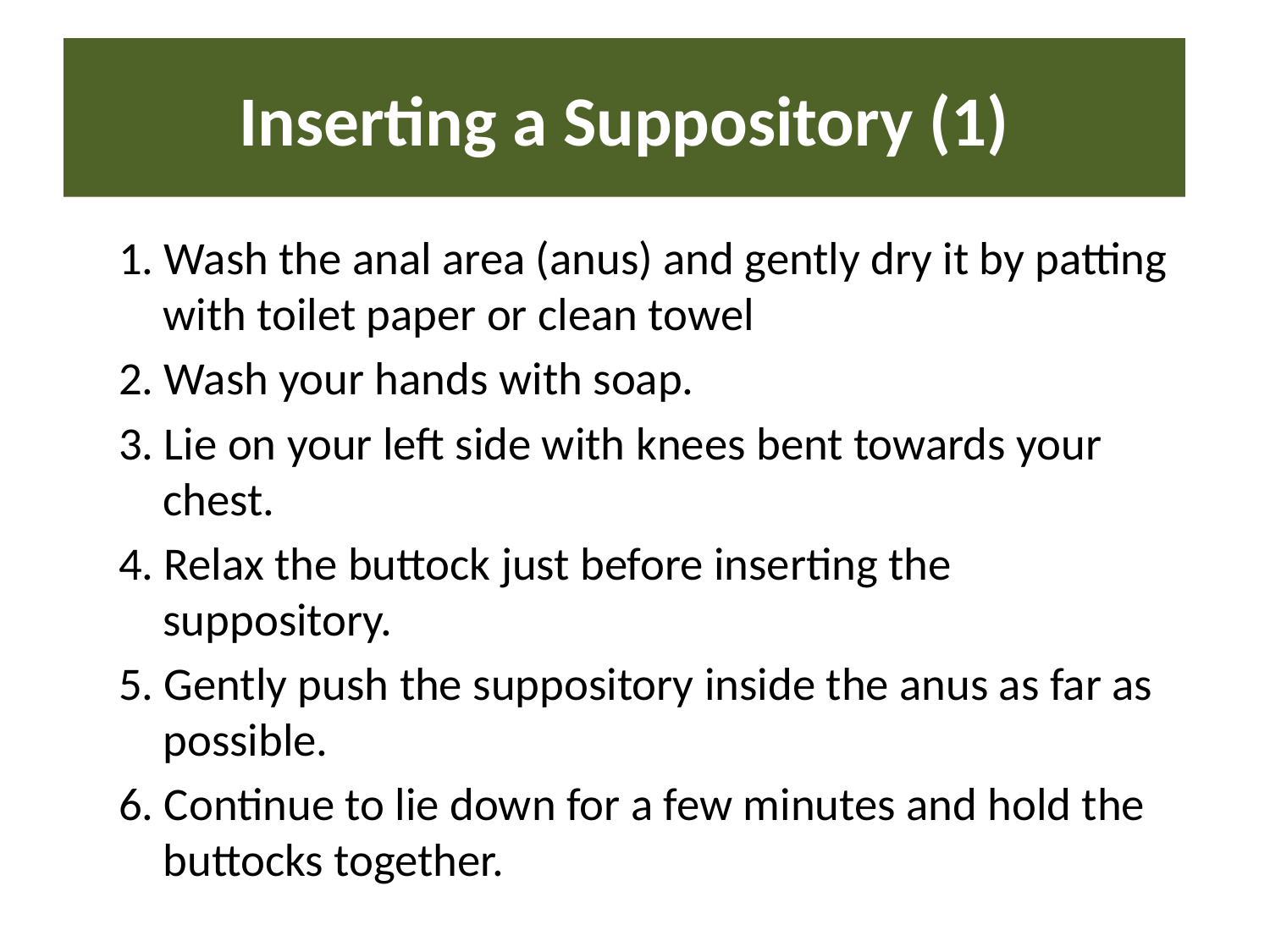

# Inserting a Suppository (1)
1. Wash the anal area (anus) and gently dry it by patting with toilet paper or clean towel
2. Wash your hands with soap.
3. Lie on your left side with knees bent towards your chest.
4. Relax the buttock just before inserting the suppository.
5. Gently push the suppository inside the anus as far as possible.
6. Continue to lie down for a few minutes and hold the buttocks together.